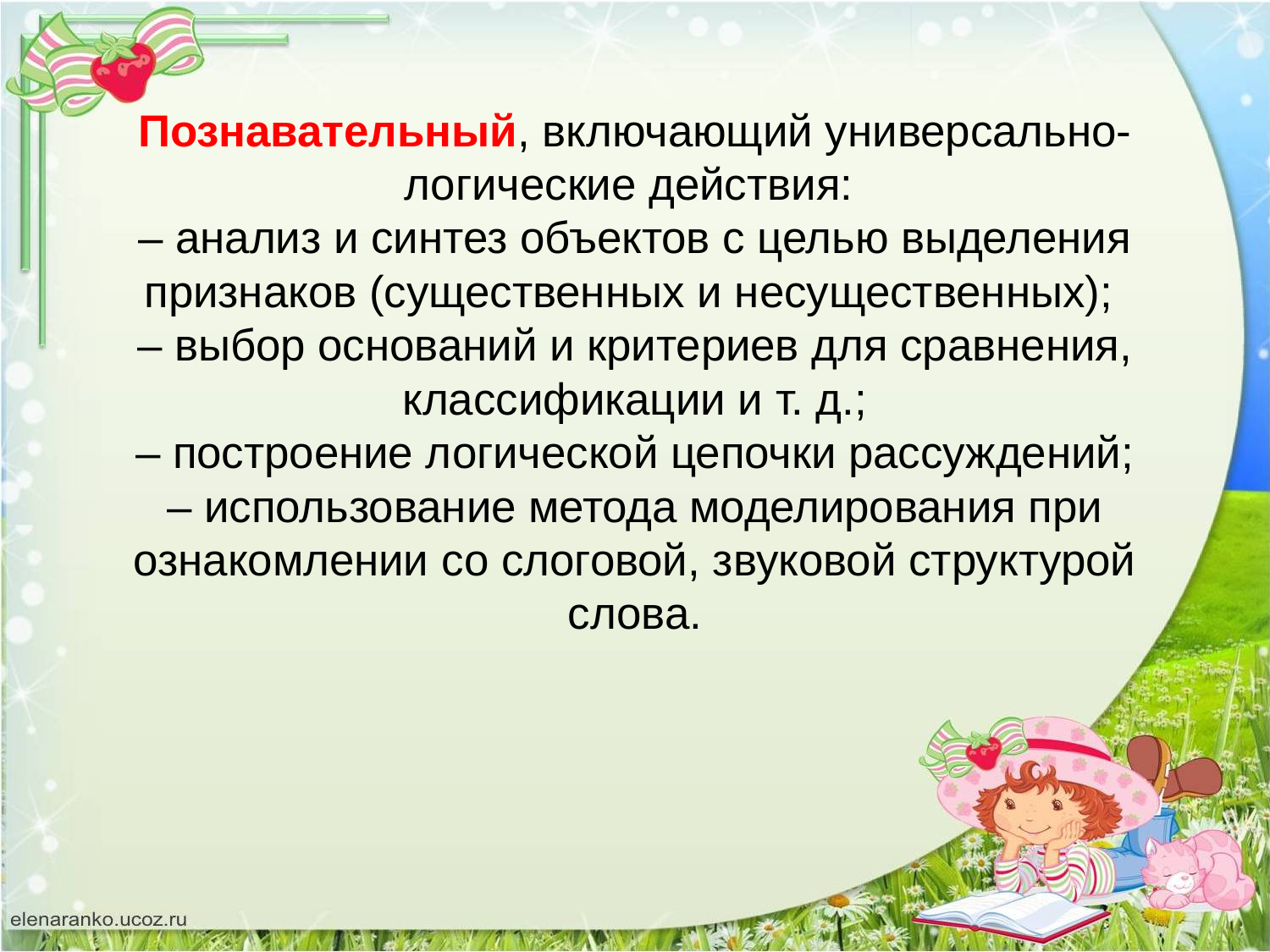

# Познавательный, включающий универсально-логические действия: – анализ и синтез объектов с целью выделения признаков (существенных и несущественных); – выбор оснований и критериев для сравнения, классификации и т. д.; – построение логической цепочки рассуждений; – использование метода моделирования при ознакомлении со слоговой, звуковой структурой слова.